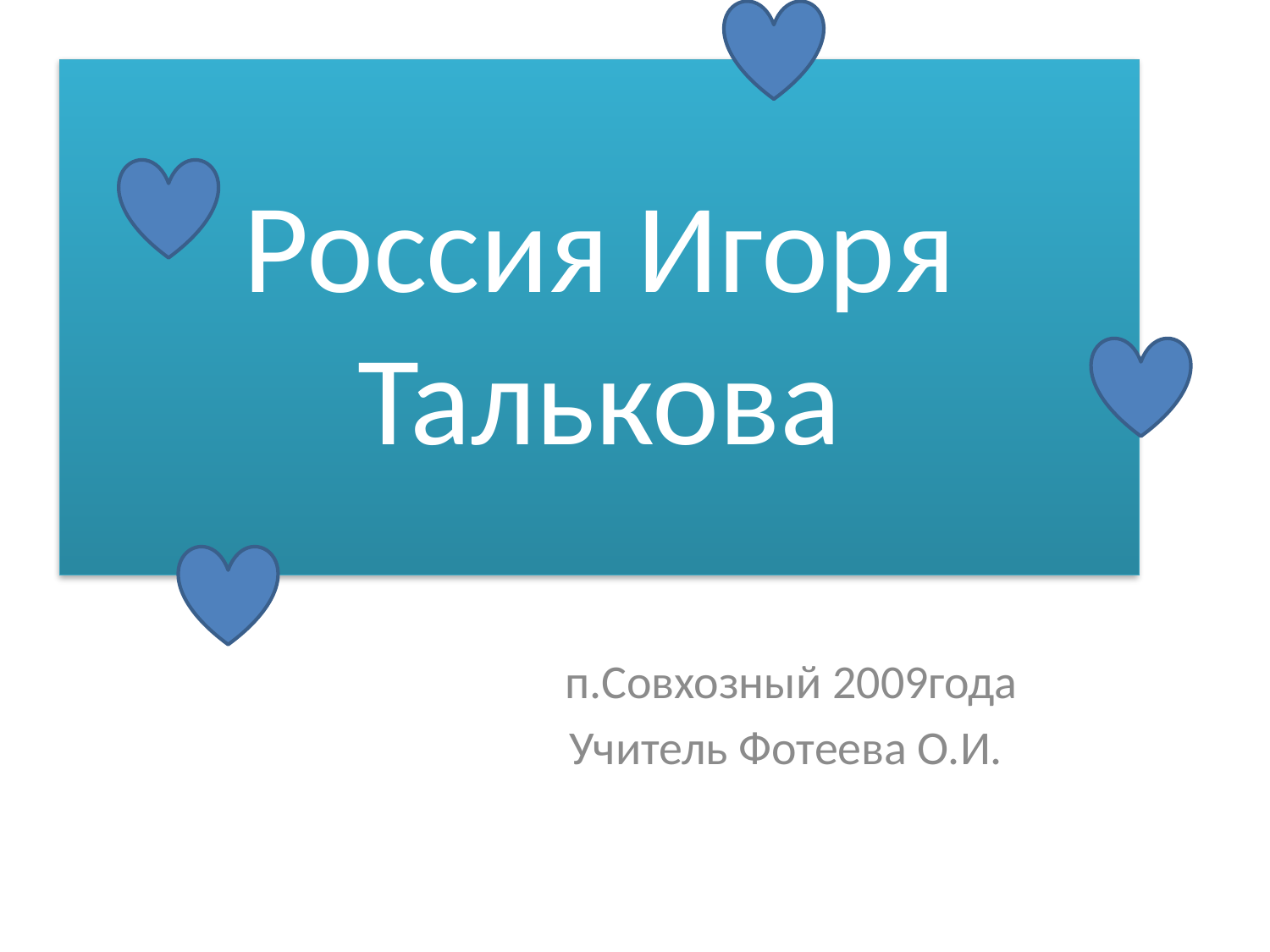

# Россия Игоря Талькова

                             п.Совхозный 2009года
                            Учитель Фотеева О.И.